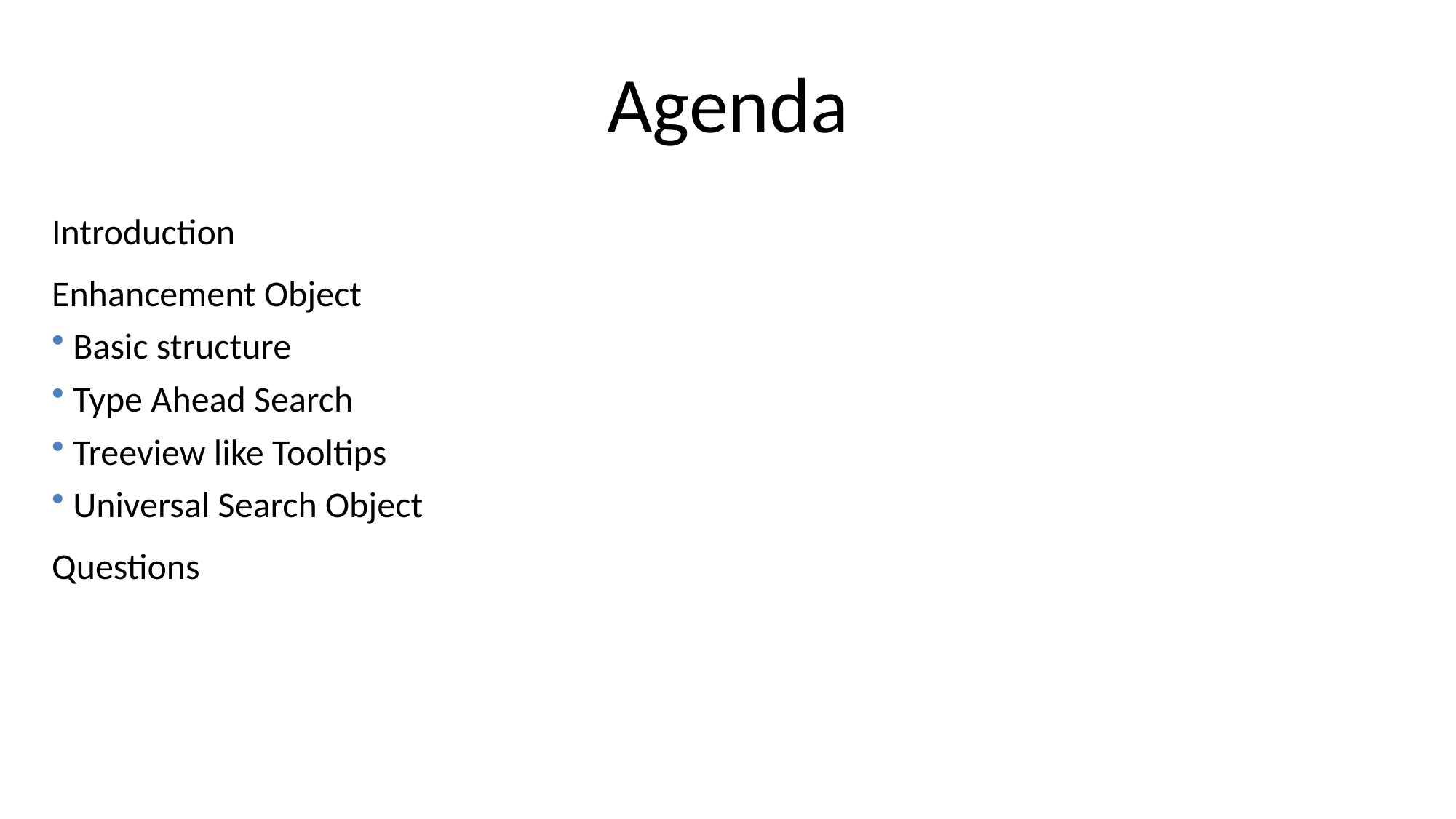

# Agenda
Introduction
Enhancement Object
Basic structure
Type Ahead Search
Treeview like Tooltips
Universal Search Object
Questions